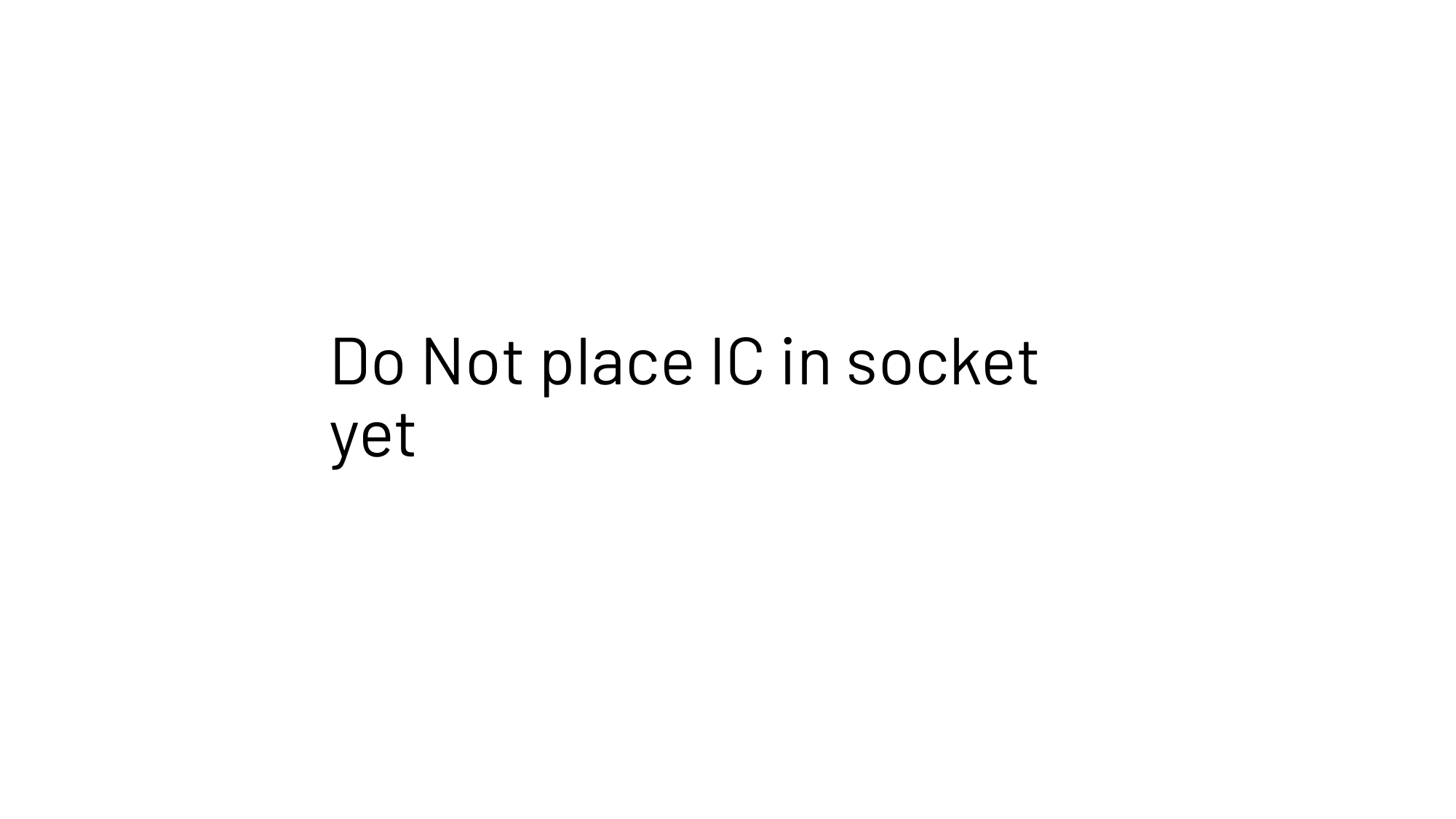

# Do Not place IC in socket yet